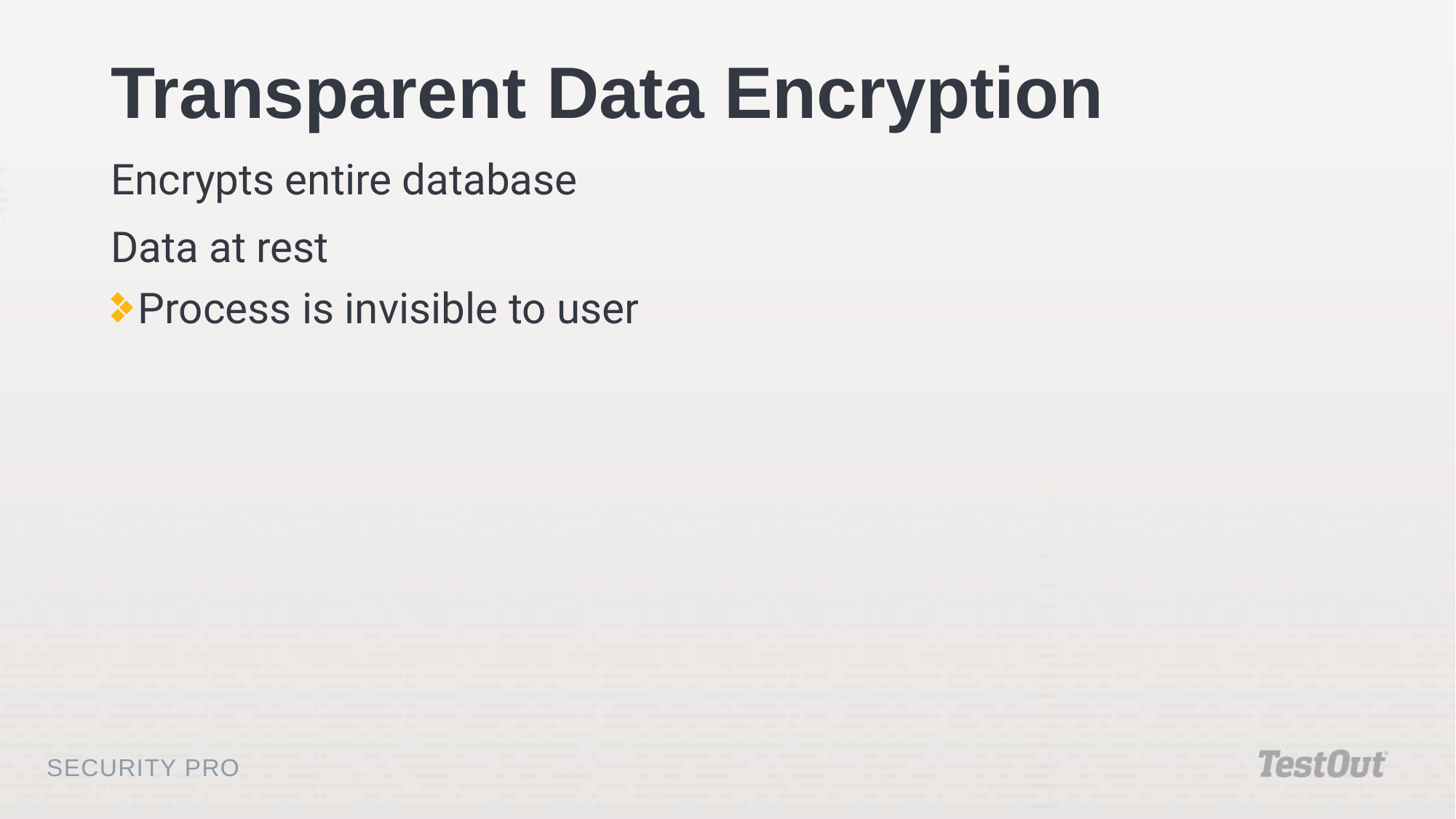

# Transparent Data Encryption
Encrypts entire database
Data at rest
Process is invisible to user
Security Pro